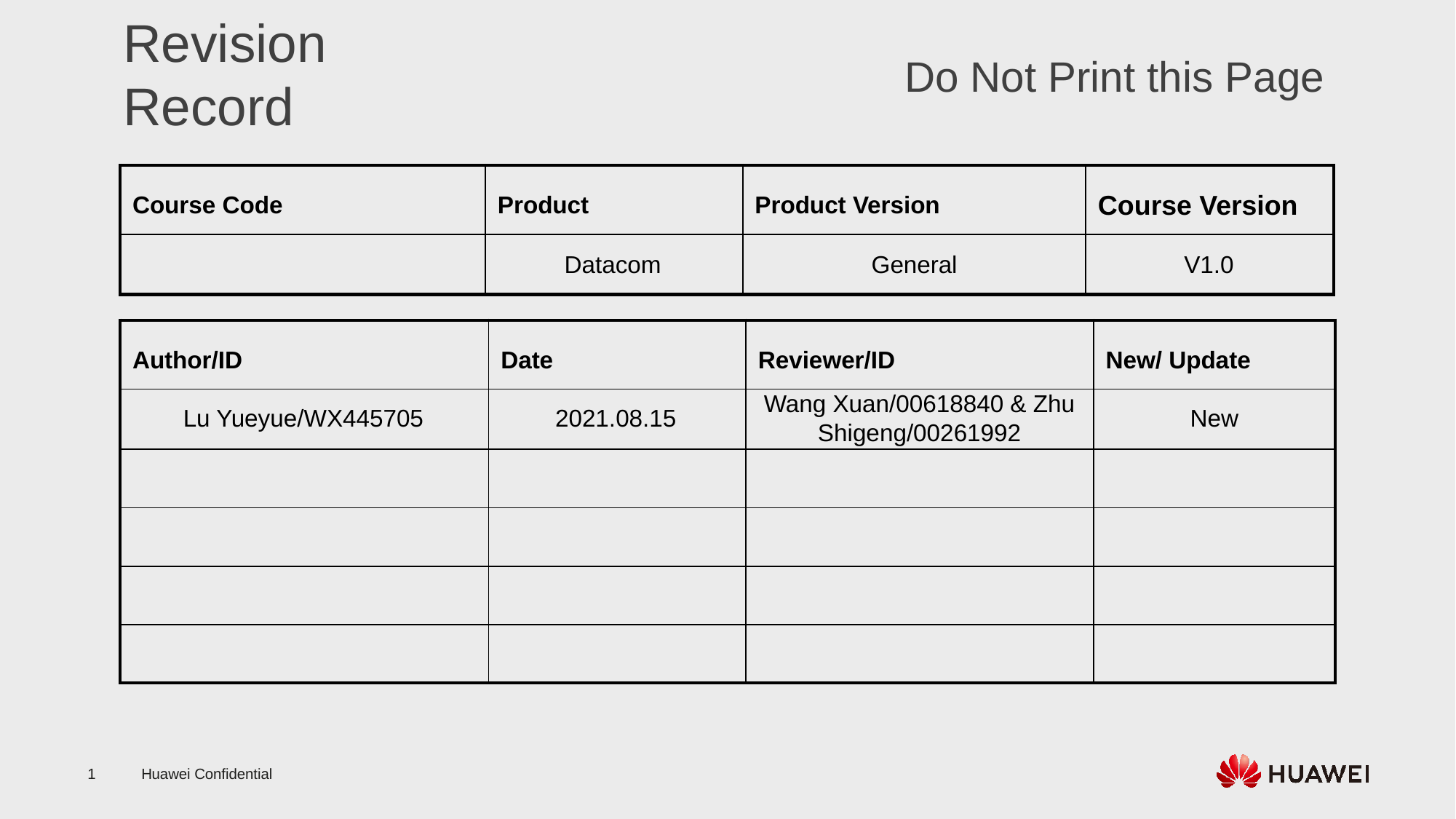

Datacom
General
V1.0
Lu Yueyue/WX445705
2021.08.15
Wang Xuan/00618840 & Zhu Shigeng/00261992
New